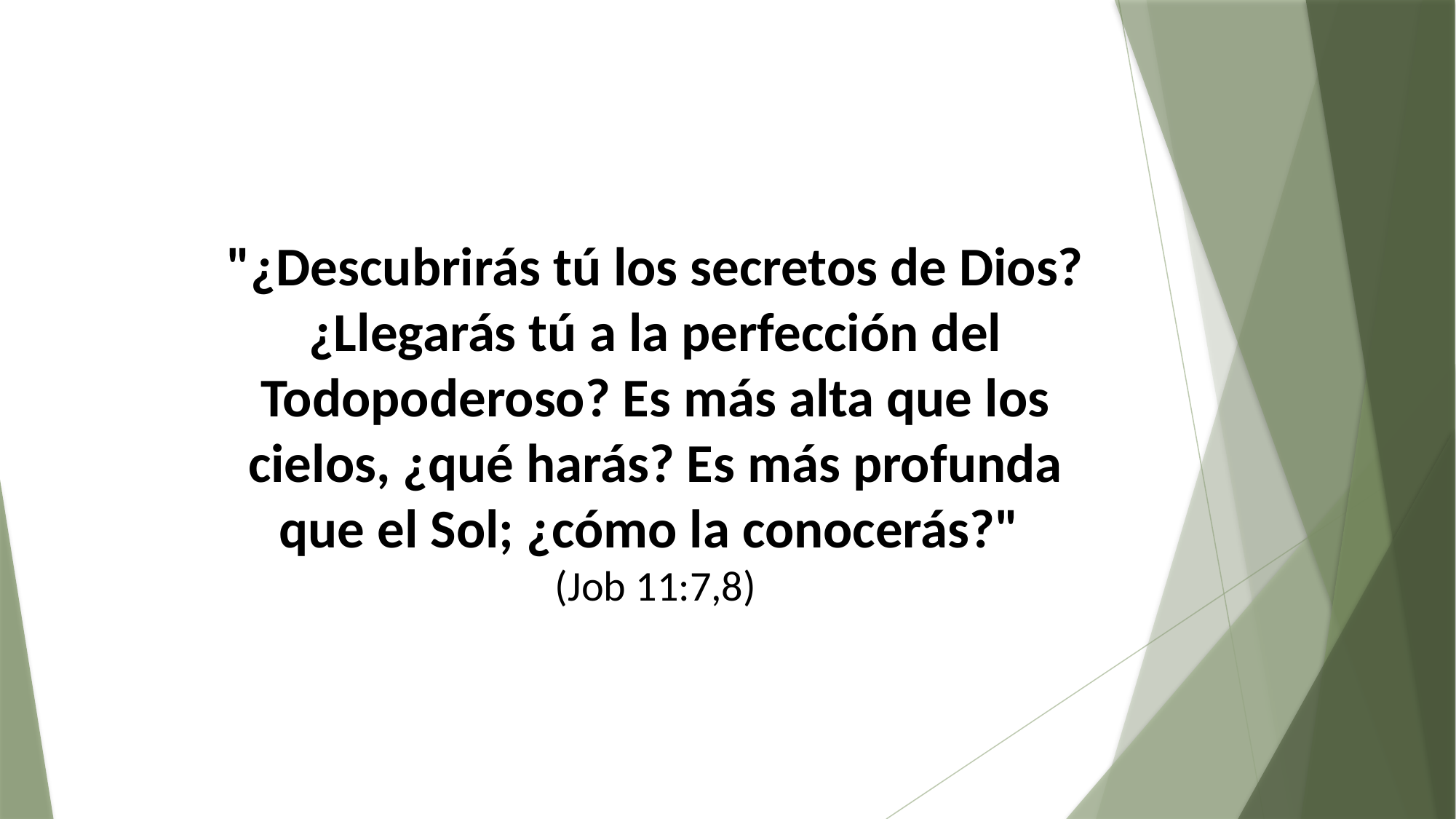

"¿Descubrirás tú los secretos de Dios? ¿Llegarás tú a la perfección del Todopoderoso? Es más alta que los cielos, ¿qué harás? Es más profunda que el Sol; ¿cómo la conocerás?"
(Job 11:7,8)